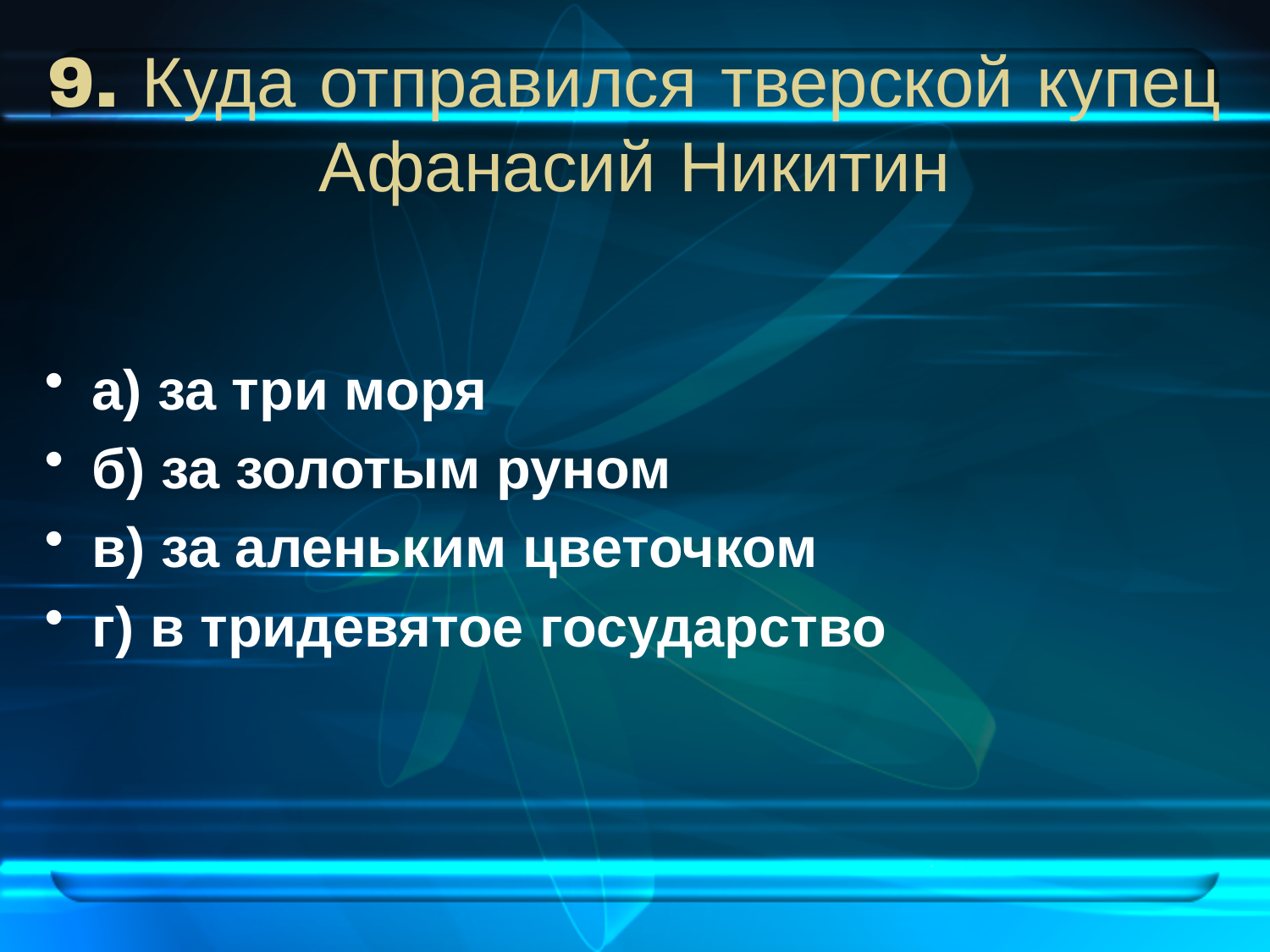

# 9. Куда отправился тверской купец Афанасий Никитин
а) за три моря
б) за золотым руном
в) за аленьким цветочком
г) в тридевятое государство